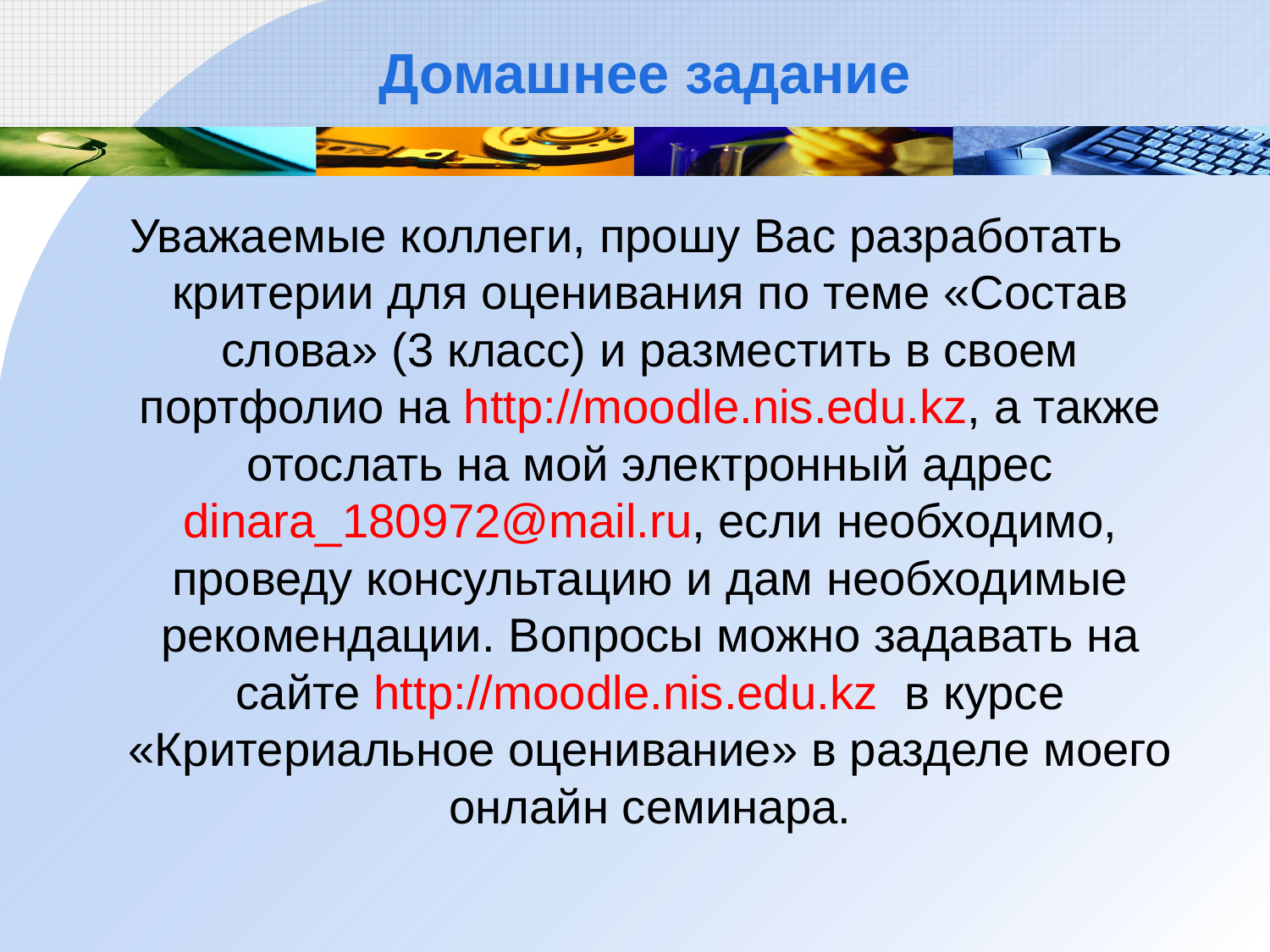

# Домашнее задание
Уважаемые коллеги, прошу Вас разработать критерии для оценивания по теме «Состав слова» (3 класс) и разместить в своем портфолио на http://moodle.nis.edu.kz, а также отослать на мой электронный адрес dinara_180972@mail.ru, если необходимо, проведу консультацию и дам необходимые рекомендации. Вопросы можно задавать на сайте http://moodle.nis.edu.kz  в курсе «Критериальное оценивание» в разделе моего онлайн семинара.